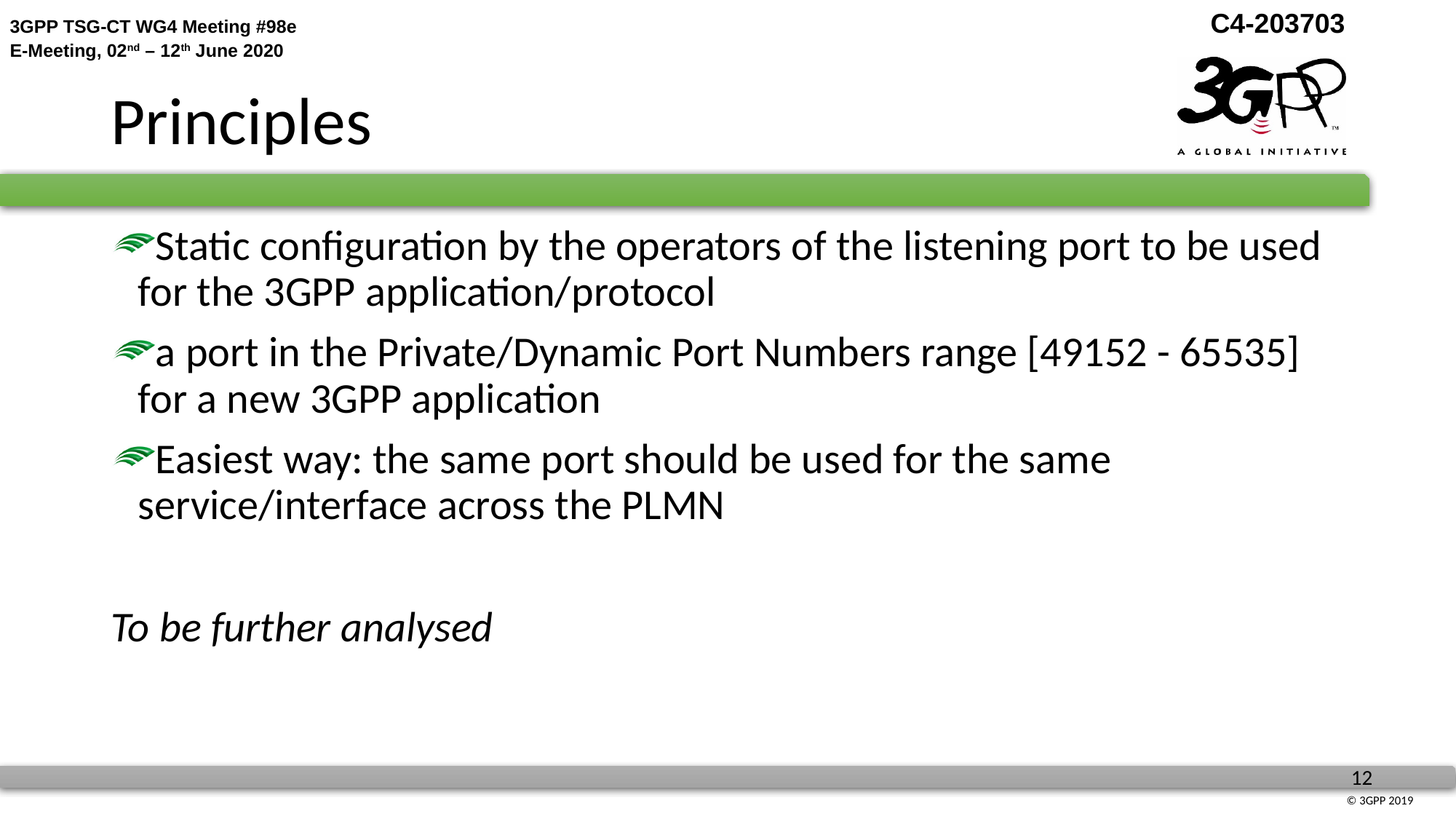

# Principles
Static configuration by the operators of the listening port to be used for the 3GPP application/protocol
a port in the Private/Dynamic Port Numbers range [49152 - 65535] for a new 3GPP application
Easiest way: the same port should be used for the same service/interface across the PLMN

To be further analysed